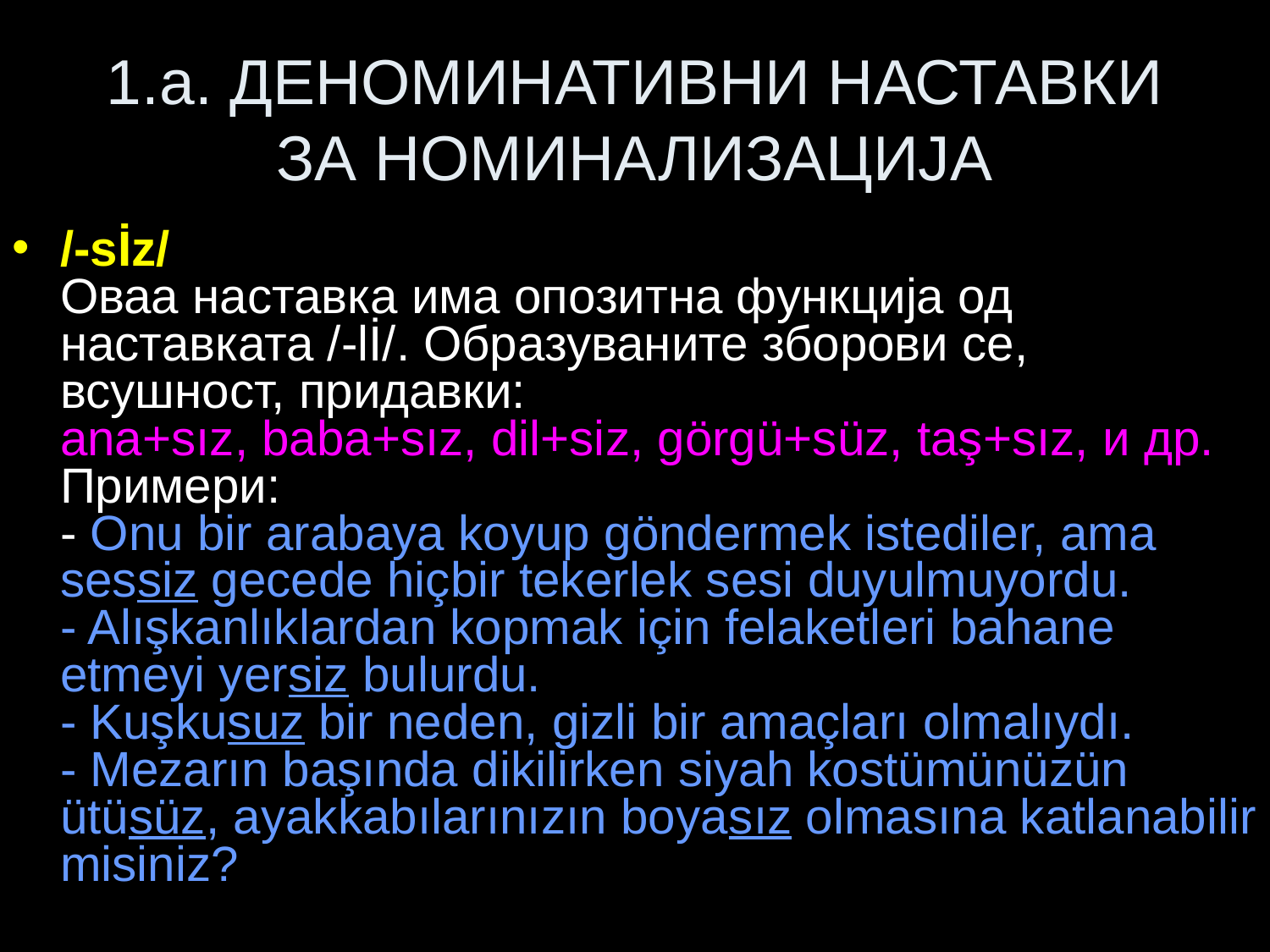

# 1.a. ДЕНОМИНАТИВНИ НАСТАВКИ ЗА НОМИНАЛИЗАЦИЈА
/-sİz/
Оваа наставка има опозитна функција од наставката /-lİ/. Образуваните зборови се, всушност, придавки:
ana+sız, baba+sız, dil+siz, görgü+süz, taş+sız, и др.
Примери:
- Onu bir arabaya koyup göndermek istediler, ama sessiz gecede hiçbir tekerlek sesi duyulmuyordu.
- Alışkanlıklardan kopmak için felaketleri bahane etmeyi yersiz bulurdu.
- Kuşkusuz bir neden, gizli bir amaçları olmalıydı.
- Mezarın başında dikilirken siyah kostümünüzün ütüsüz, ayakkabılarınızın boyasız olmasına katlanabilir misiniz?